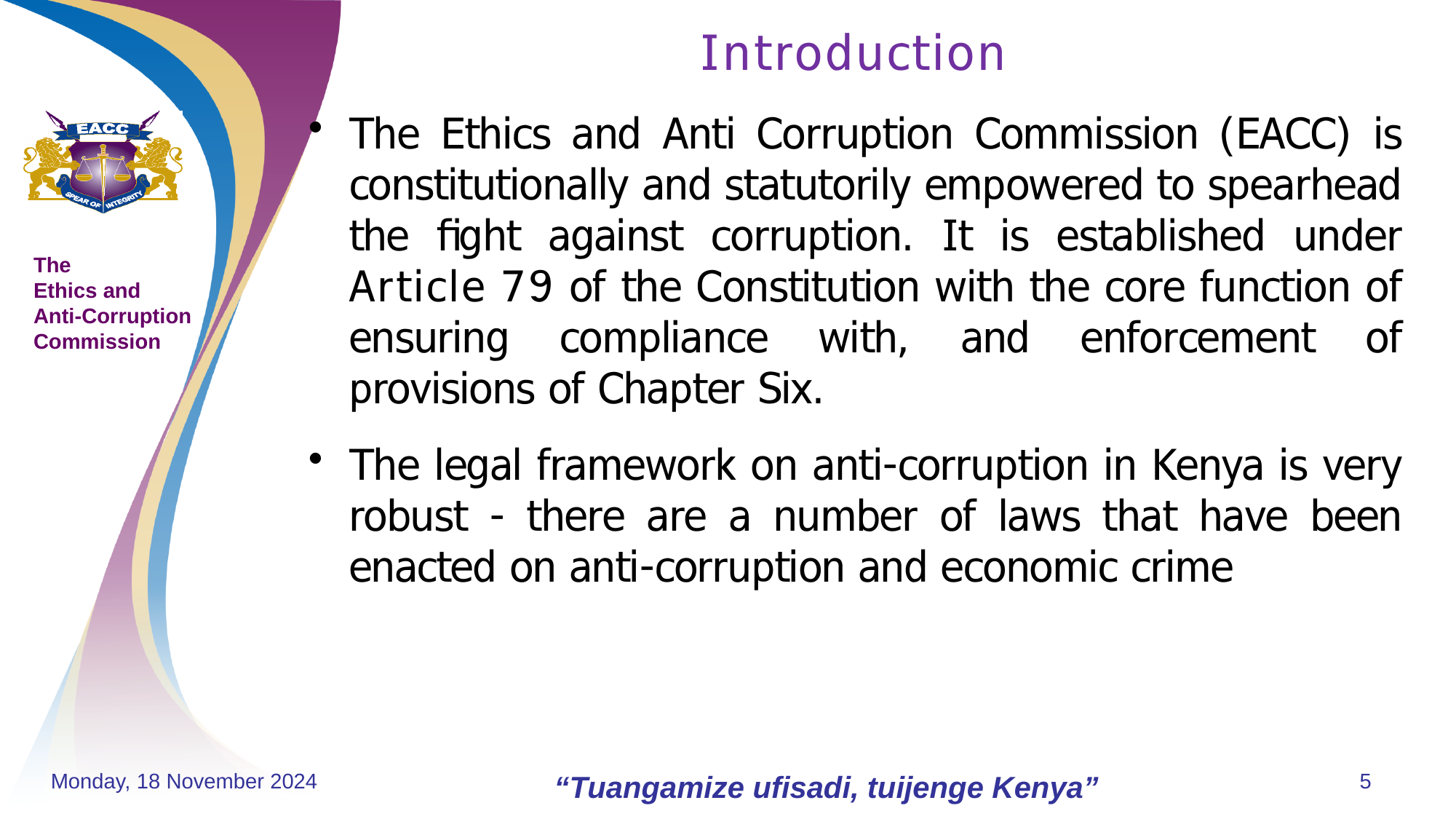

# Introduction
The Ethics and Anti Corruption Commission (EACC) is constitutionally and statutorily empowered to spearhead the fight against corruption. It is established under Article 79 of the Constitution with the core function of ensuring compliance with, and enforcement of provisions of Chapter Six.

The legal framework on anti-corruption in Kenya is very robust - there are a number of laws that have been enacted on anti-corruption and economic crime
Monday, 18 November 2024
“Tuangamize ufisadi, tuijenge Kenya”
5